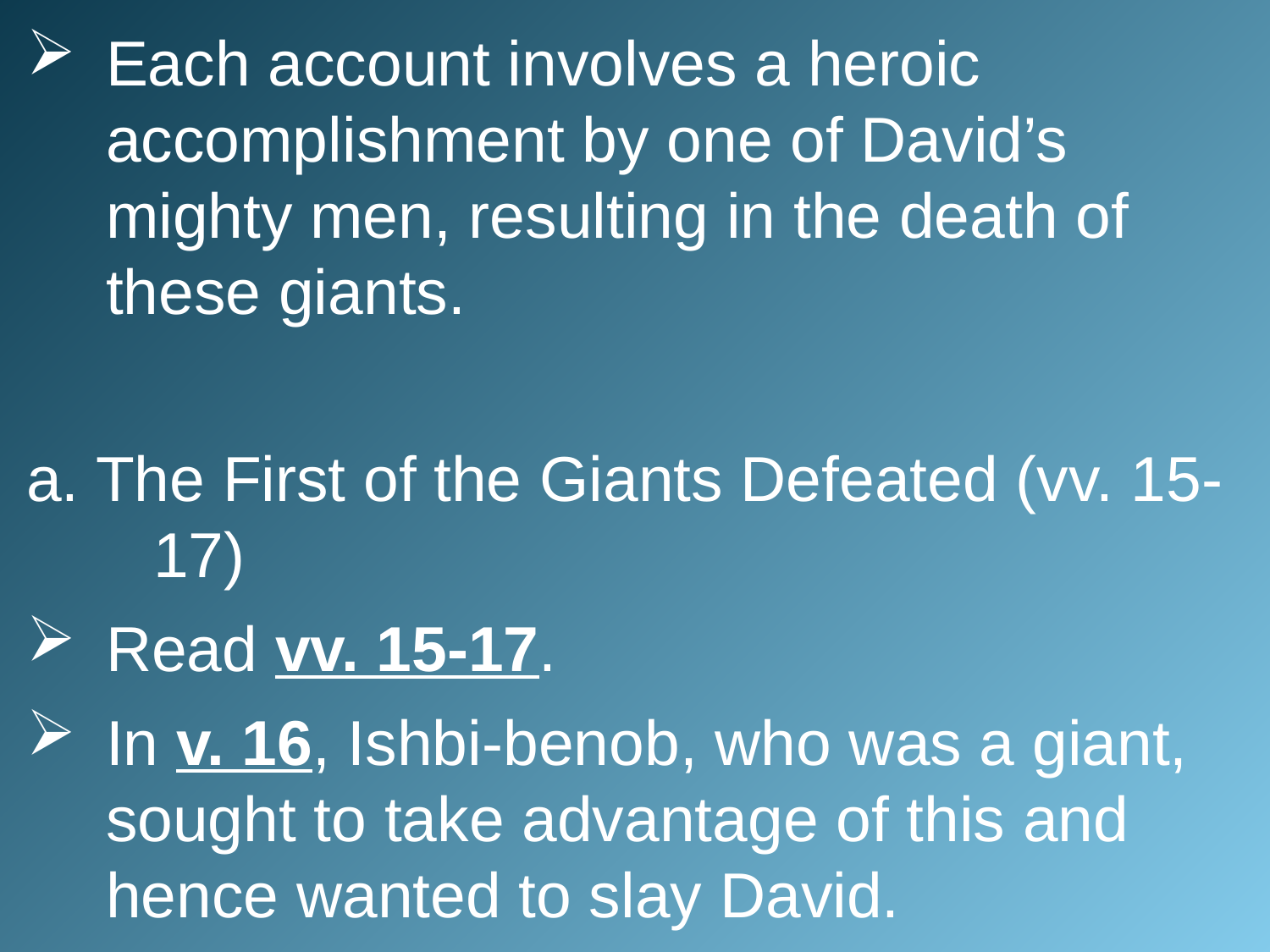

Each account involves a heroic accomplishment by one of David’s mighty men, resulting in the death of these giants.

a. The First of the Giants Defeated (vv. 15-	17)
Read vv. 15-17.
In v. 16, Ishbi-benob, who was a giant, sought to take advantage of this and hence wanted to slay David.